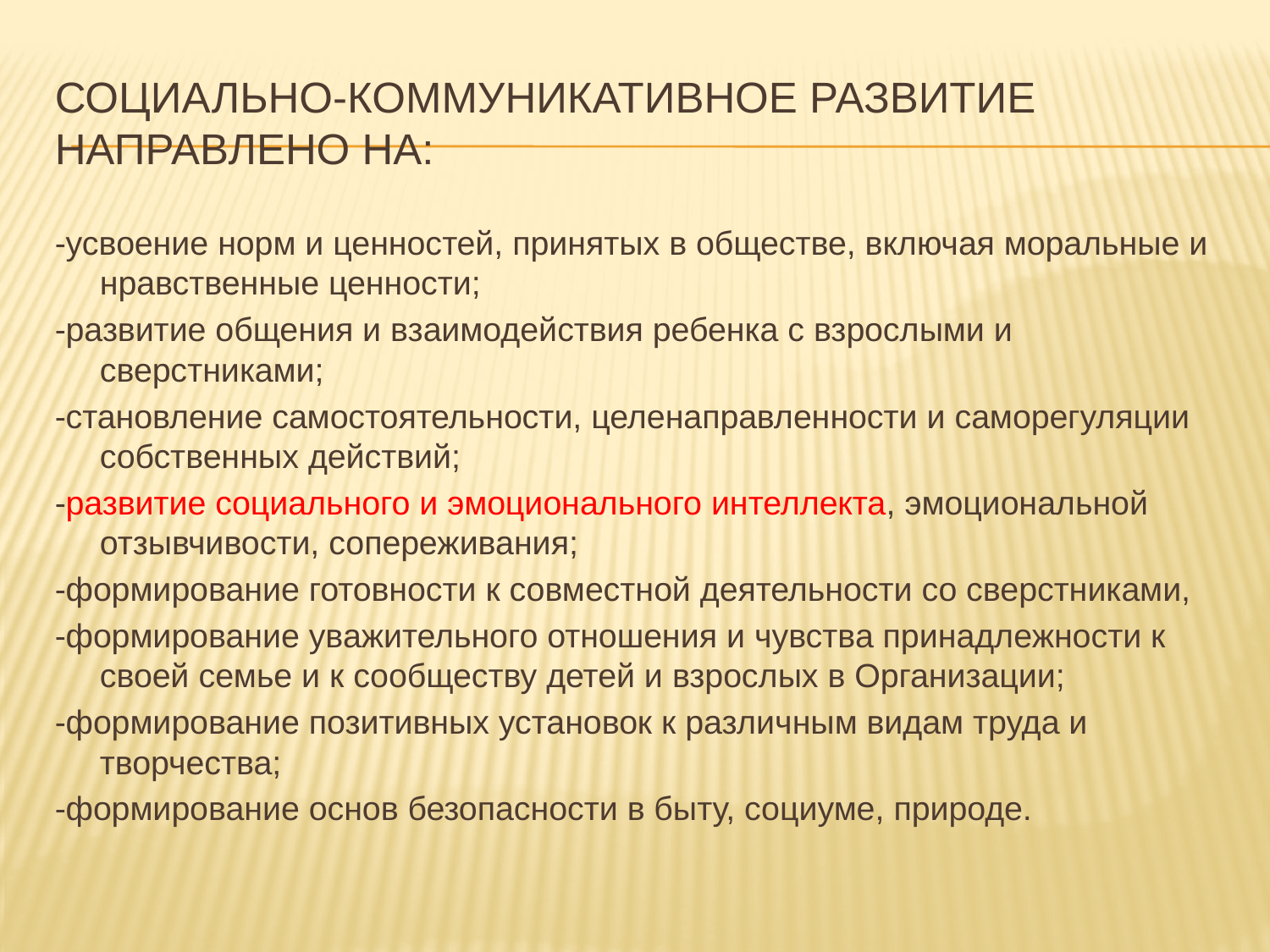

# Социально-коммуникативное развитие направлено на:
-усвоение норм и ценностей, принятых в обществе, включая моральные и нравственные ценности;
-развитие общения и взаимодействия ребенка с взрослыми и сверстниками;
-становление самостоятельности, целенаправленности и саморегуляции собственных действий;
-развитие социального и эмоционального интеллекта, эмоциональной отзывчивости, сопереживания;
-формирование готовности к совместной деятельности со сверстниками,
-формирование уважительного отношения и чувства принадлежности к своей семье и к сообществу детей и взрослых в Организации;
-формирование позитивных установок к различным видам труда и творчества;
-формирование основ безопасности в быту, социуме, природе.